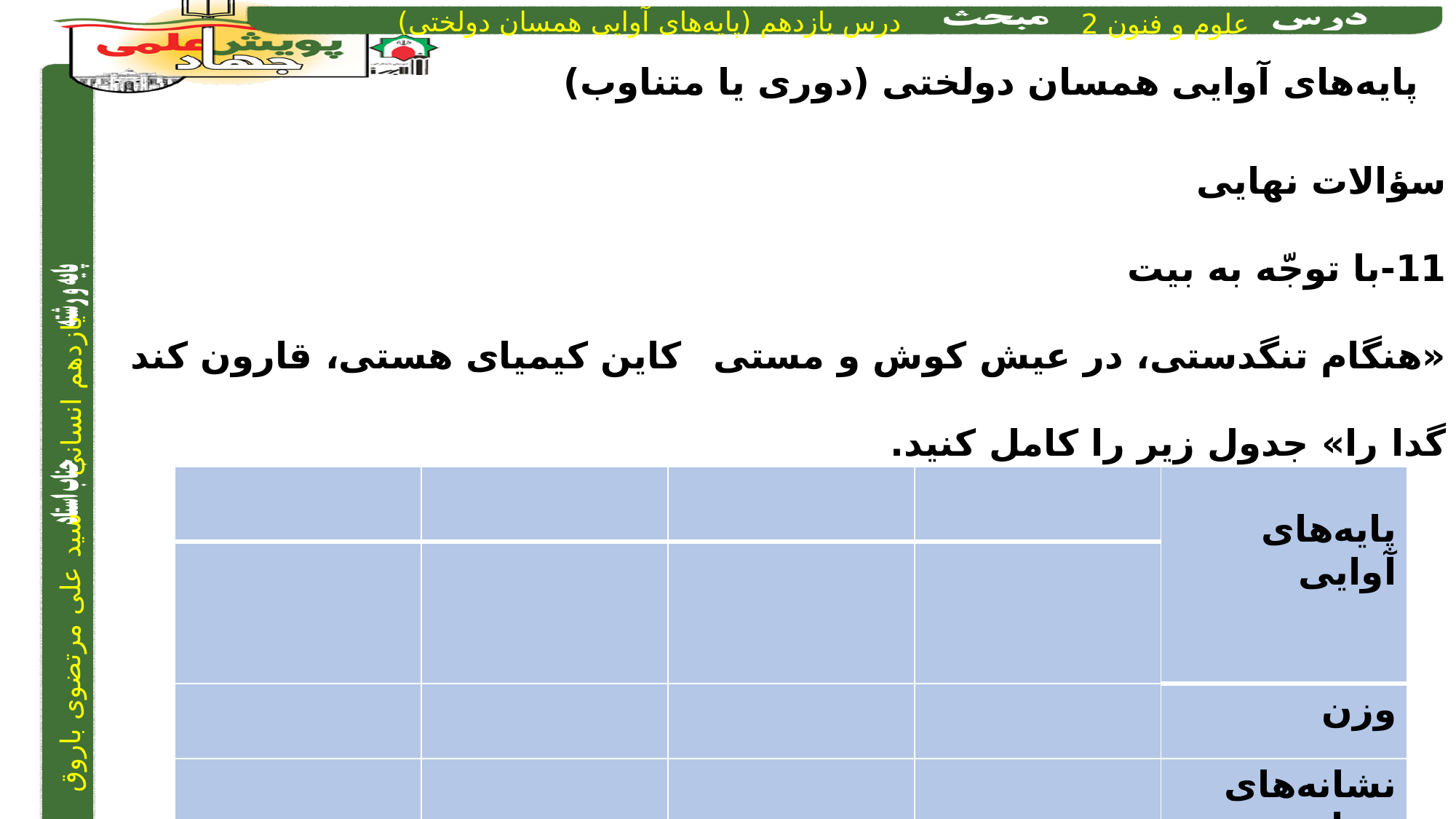

پایه‌های آوایی همسان دولختی (دوری یا متناوب)
سؤالات نهایی
11-با توجّه به بیت ‌
«هنگام تنگدستی، در عیش کوش و مستی	 	کاین کیمیای هستی، قارون کند گدا را» ‌جدول زیر را کامل کنید.
|  |  |  |  | پایه‌های آوایی |
| --- | --- | --- | --- | --- |
|  |  |  |  |  |
|  |  |  |  | وزن |
|  |  |  |  | نشانه‌های هجایی |